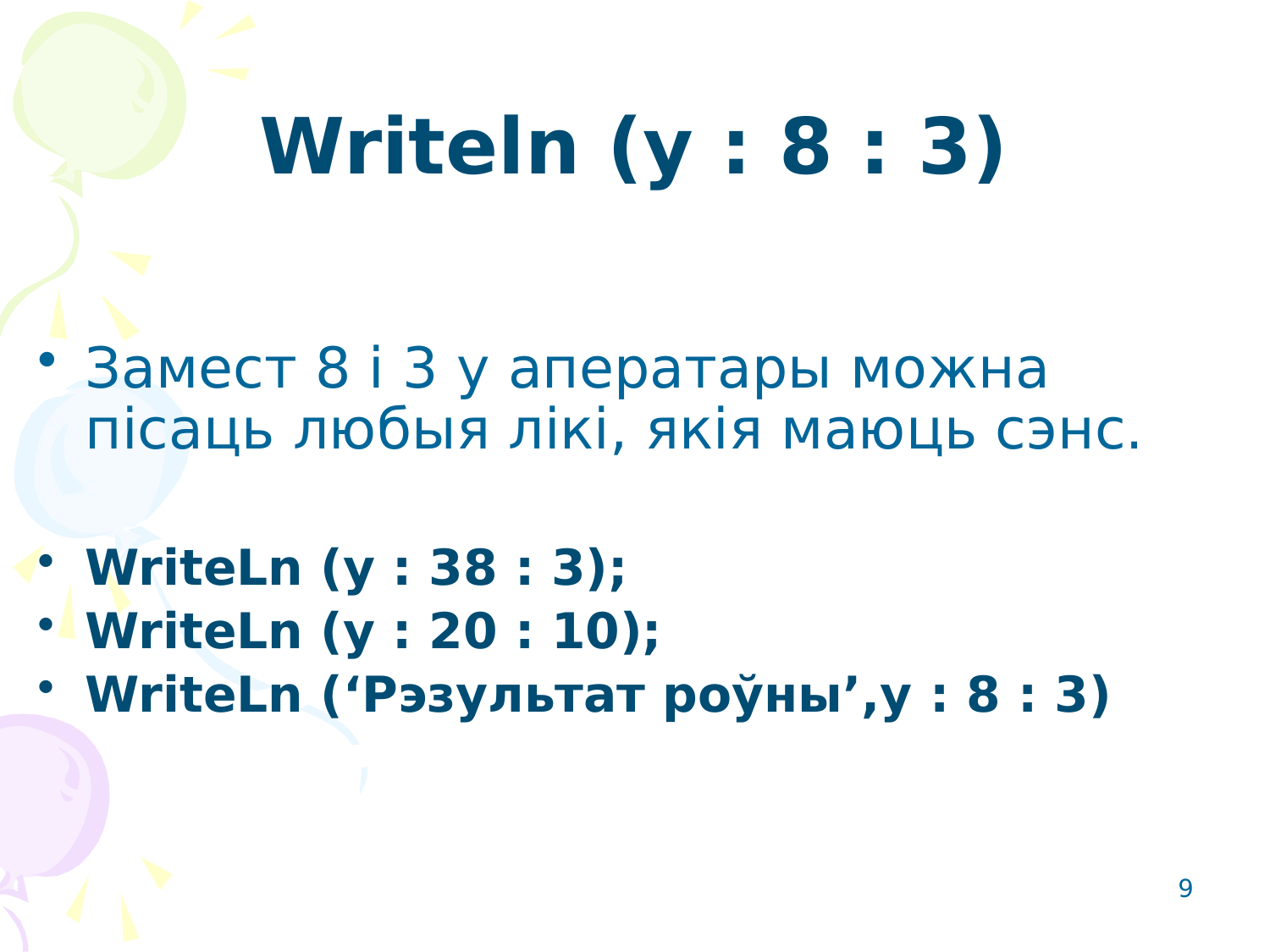

# Writeln (y : 8 : 3)

Замест 8 і 3 у аператары можна пісаць любыя лікі, якія маюць сэнс.

WriteLn (y : 38 : 3);
WriteLn (y : 20 : 10);
WriteLn (‘Рэзультат роўны’,y : 8 : 3)
9